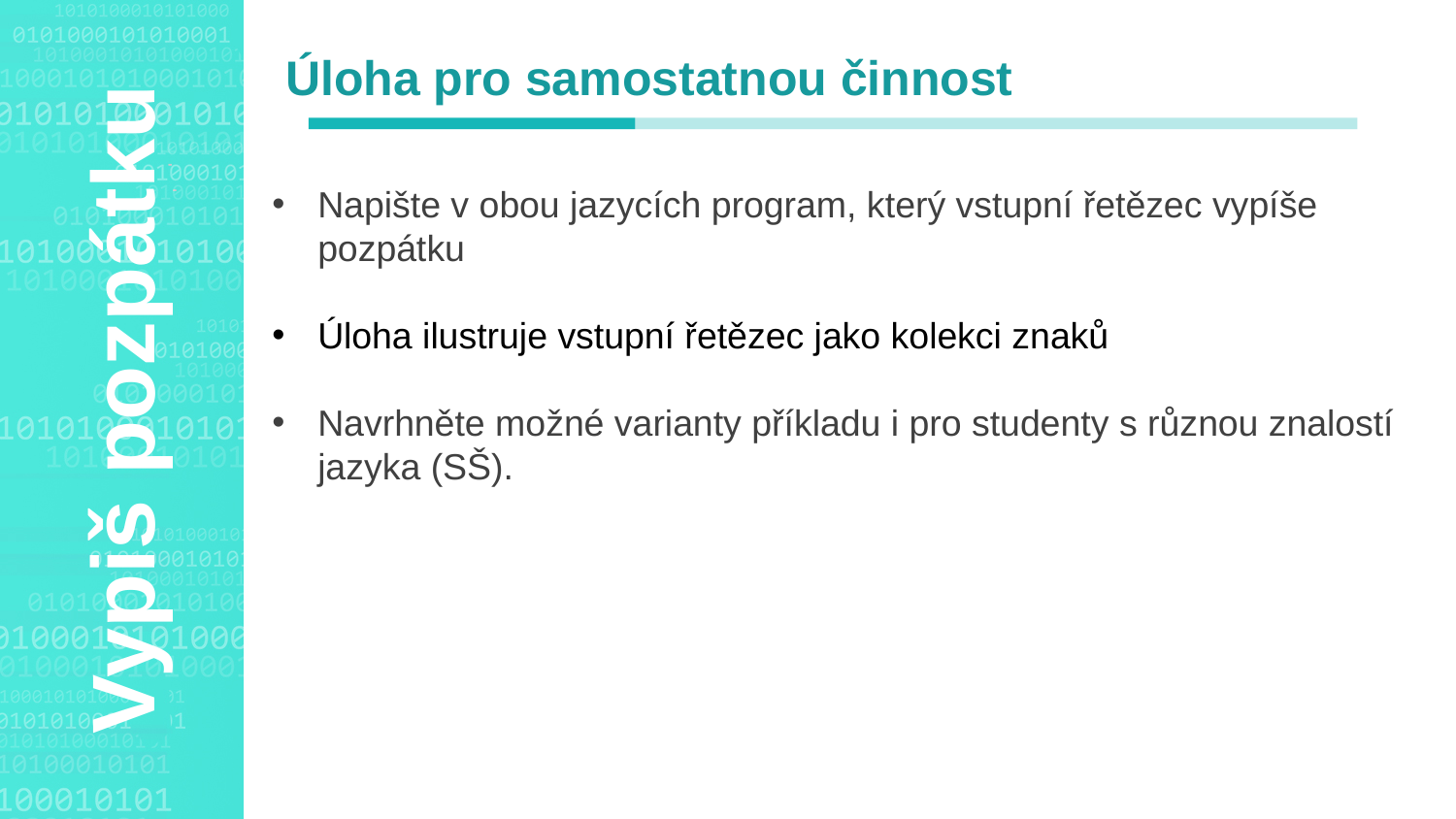

Úloha pro samostatnou činnost

Napište v obou jazycích program, který vstupní řetězec vypíše pozpátku

Úloha ilustruje vstupní řetězec jako kolekci znaků

Navrhněte možné varianty příkladu i pro studenty s různou znalostí jazyka (SŠ).

Agenda Style

Vypiš pozpátku